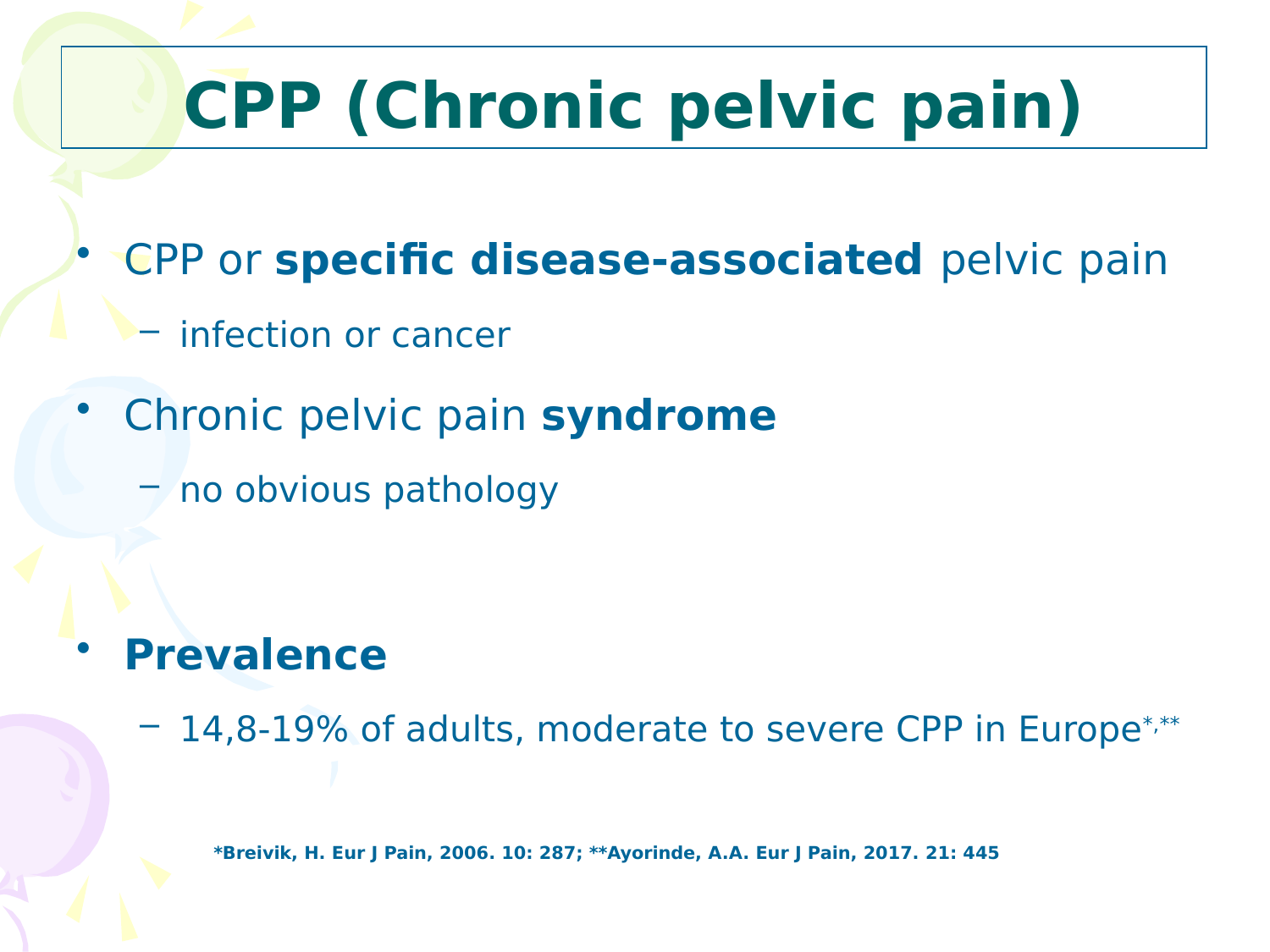

# CPP (Chronic pelvic pain)
CPP or specific disease-associated pelvic pain
infection or cancer
Chronic pelvic pain syndrome
no obvious pathology

Prevalence
14,8-19% of adults, moderate to severe CPP in Europe*,**

*Breivik, H. Eur J Pain, 2006. 10: 287; **Ayorinde, A.A. Eur J Pain, 2017. 21: 445